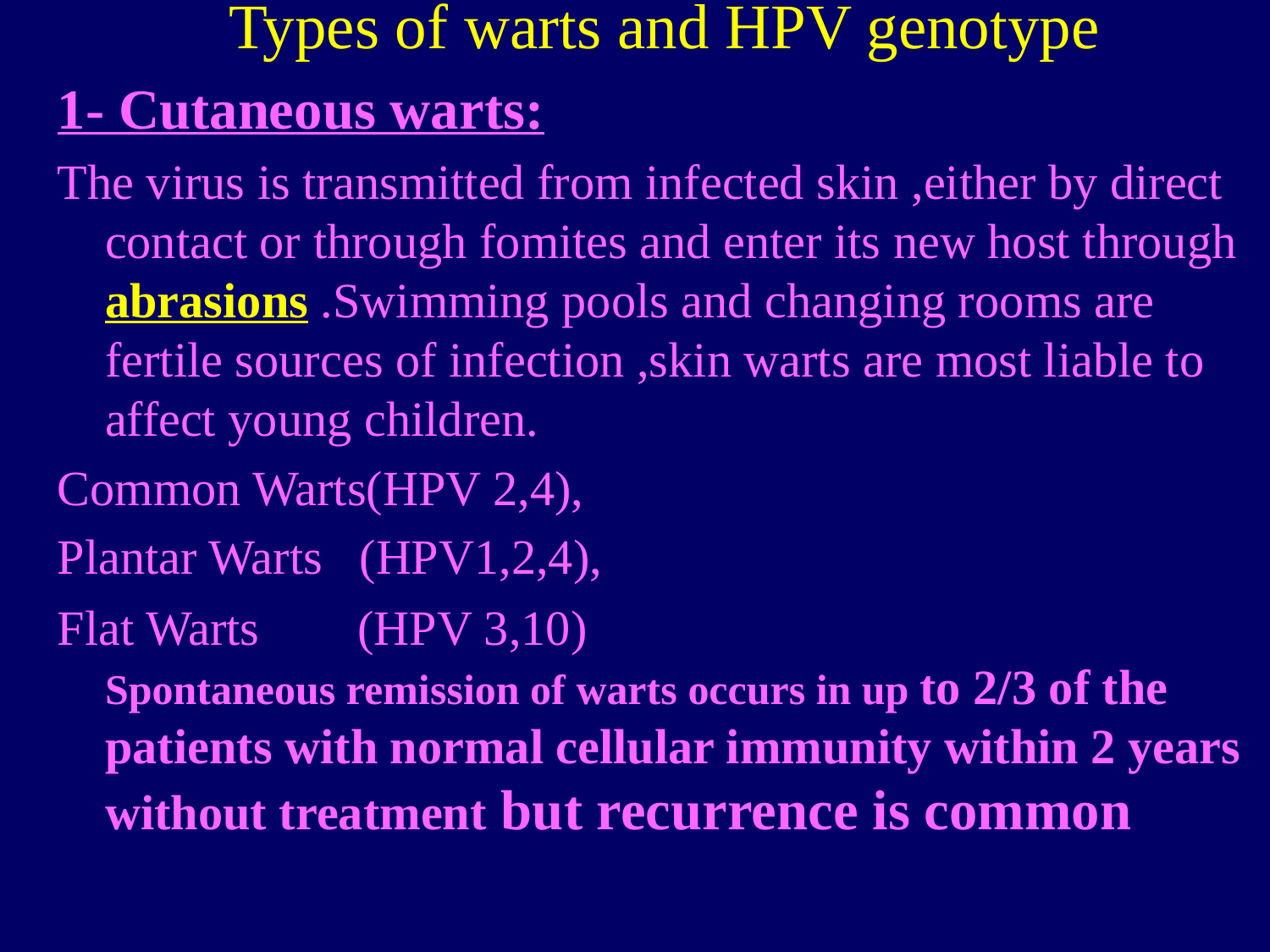

Types of warts and HPV genotype
1- Cutaneous warts:
The virus is transmitted from infected skin ,either by direct contact or through fomites and enter its new host through abrasions .Swimming pools and changing rooms are fertile sources of infection ,skin warts are most liable to affect young children.
Common Warts(HPV 2,4),
Plantar Warts   (HPV1,2,4),
Flat Warts        (HPV 3,10)                                           Spontaneous remission of warts occurs in up to 2/3 of the patients with normal cellular immunity within 2 years  without treatment but recurrence is common

Plantar  warts             (HPV 1)

Flat Warts                (HPV 3,10)